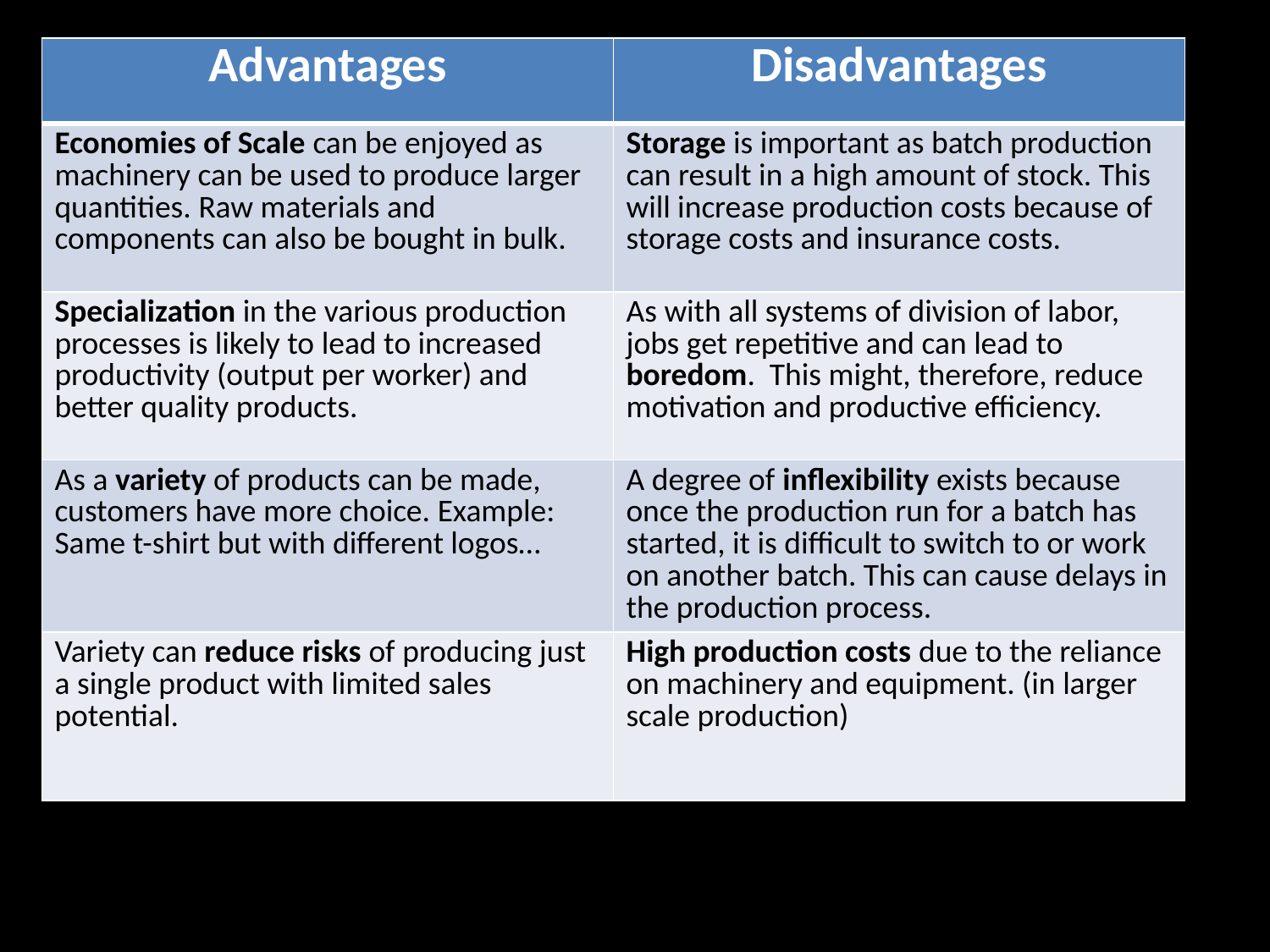

| Advantages | Disadvantages |
| --- | --- |
| Economies of Scale can be enjoyed as machinery can be used to produce larger quantities. Raw materials and components can also be bought in bulk. | Storage is important as batch production can result in a high amount of stock. This will increase production costs because of storage costs and insurance costs. |
| Specialization in the various production processes is likely to lead to increased productivity (output per worker) and better quality products. | As with all systems of division of labor, jobs get repetitive and can lead to boredom. This might, therefore, reduce motivation and productive efficiency. |
| As a variety of products can be made, customers have more choice. Example: Same t-shirt but with different logos… | A degree of inflexibility exists because once the production run for a batch has started, it is difficult to switch to or work on another batch. This can cause delays in the production process. |
| Variety can reduce risks of producing just a single product with limited sales potential. | High production costs due to the reliance on machinery and equipment. (in larger scale production) |
#